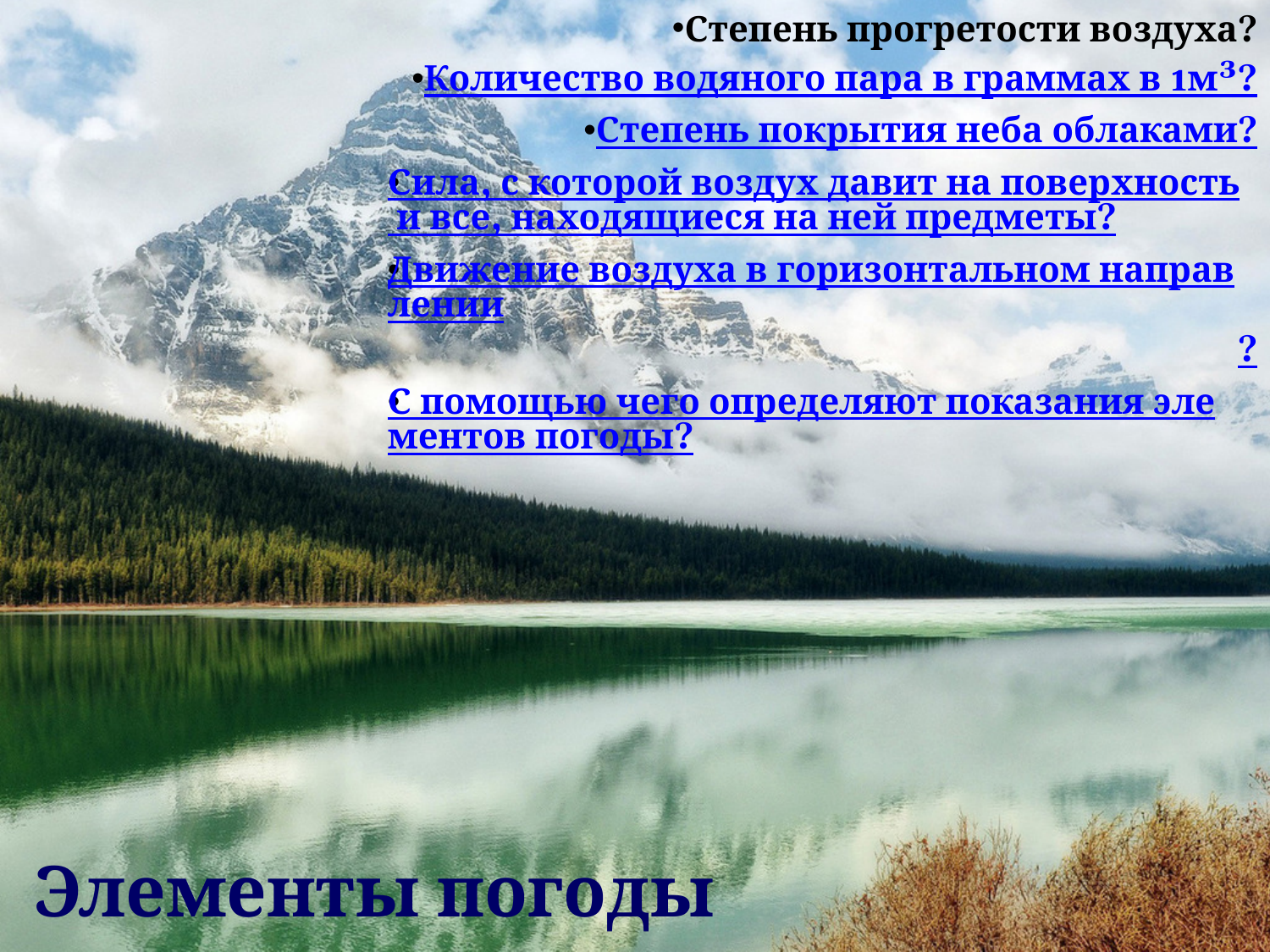

Степень прогретости воздуха?
Количество водяного пара в граммах в 1м³?
Степень покрытия неба облаками?
Сила, с которой воздух давит на поверхность и все, находящиеся на ней предметы?
Движение воздуха в горизонтальном направлении?
С помощью чего определяют показания элементов погоды?
# Элементы погоды